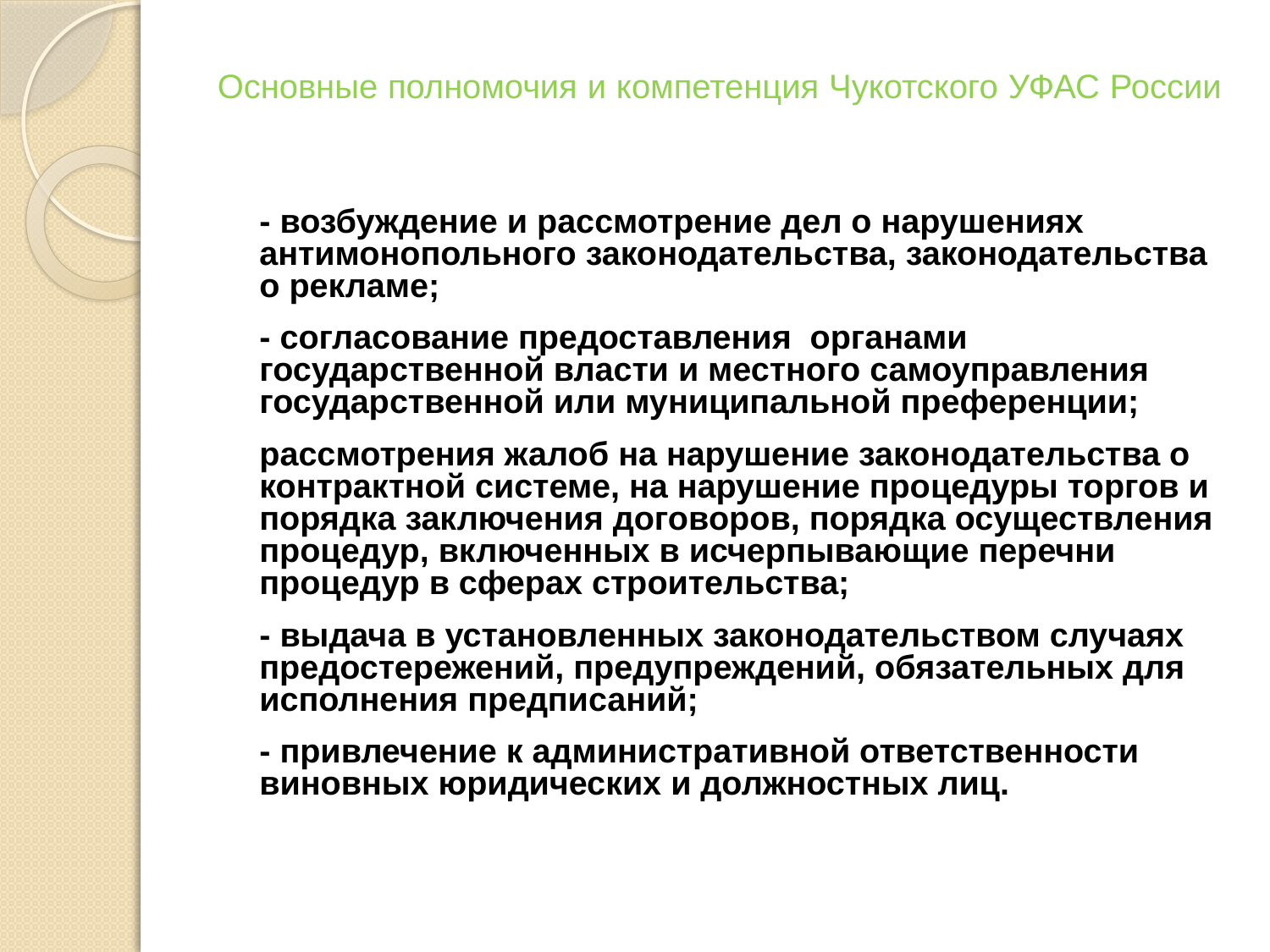

# Основные полномочия и компетенция Чукотского УФАС России
- возбуждение и рассмотрение дел о нарушениях антимонопольного законодательства, законодательства о рекламе;
- согласование предоставления  органами государственной власти и местного самоуправления государственной или муниципальной преференции;
рассмотрения жалоб на нарушение законодательства о контрактной системе, на нарушение процедуры торгов и порядка заключения договоров, порядка осуществления процедур, включенных в исчерпывающие перечни процедур в сферах строительства;
- выдача в установленных законодательством случаях предостережений, предупреждений, обязательных для исполнения предписаний;
- привлечение к административной ответственности виновных юридических и должностных лиц.